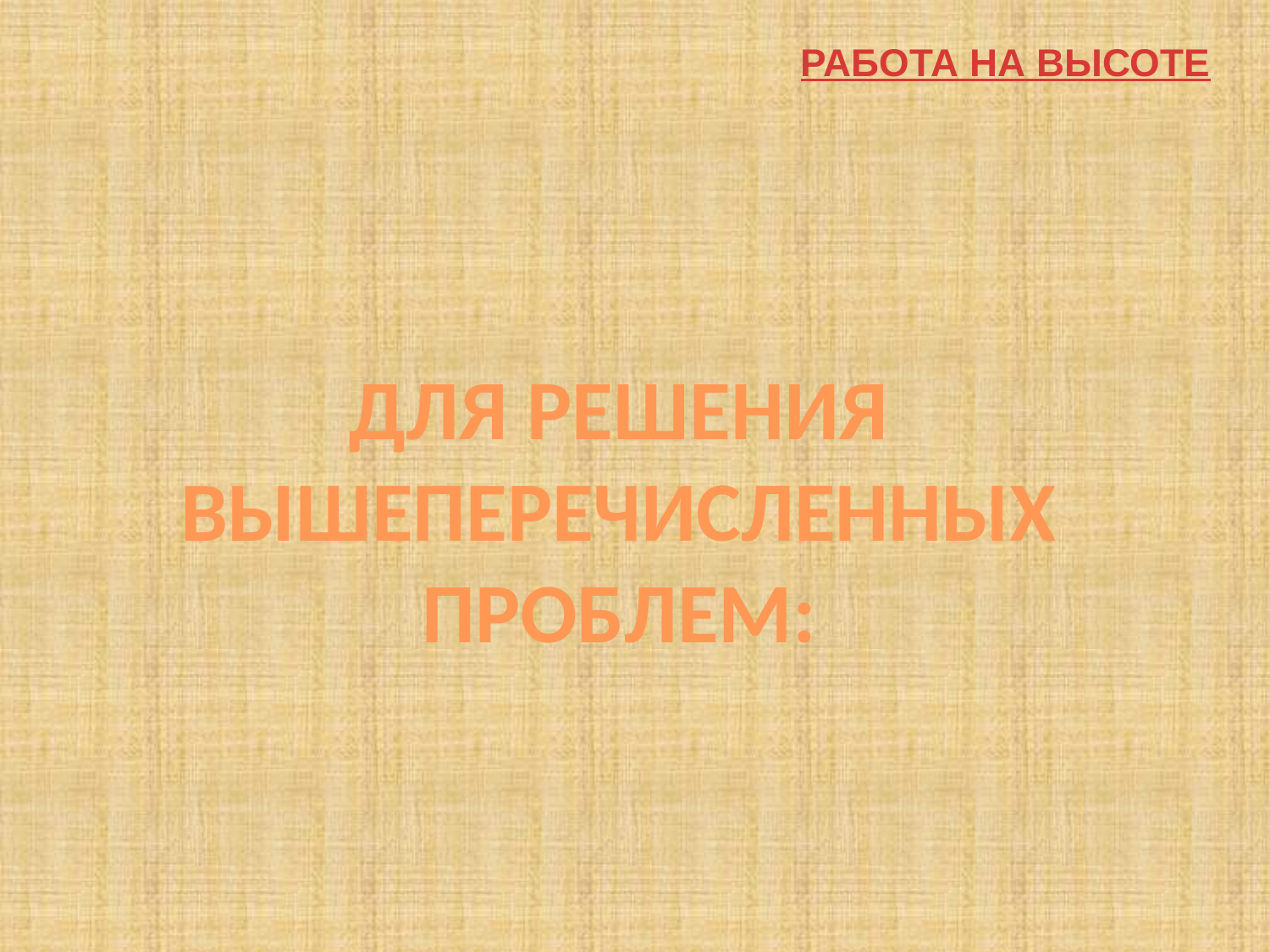

РАБОТА НА ВЫСОТЕ
# ДЛЯ РЕШЕНИЯ ВЫШЕПЕРЕЧИСЛЕННЫХ ПРОБЛЕМ: